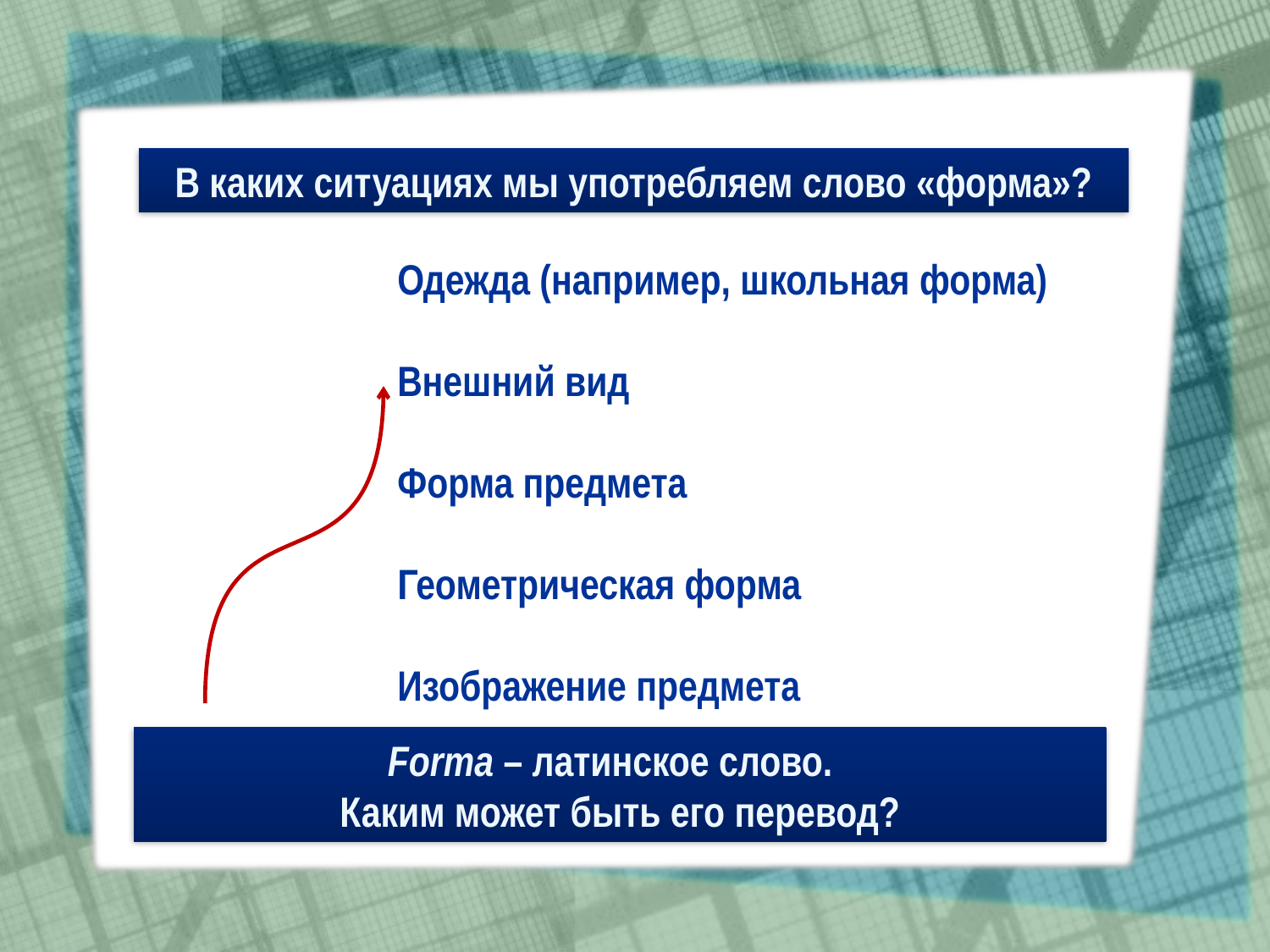

В каких ситуациях мы употребляем слово «форма»?
Одежда (например, школьная форма)

Внешний вид

Форма предмета

Геометрическая форма

Изображение предмета

Forma – латинское слово.
Каким может быть его перевод?